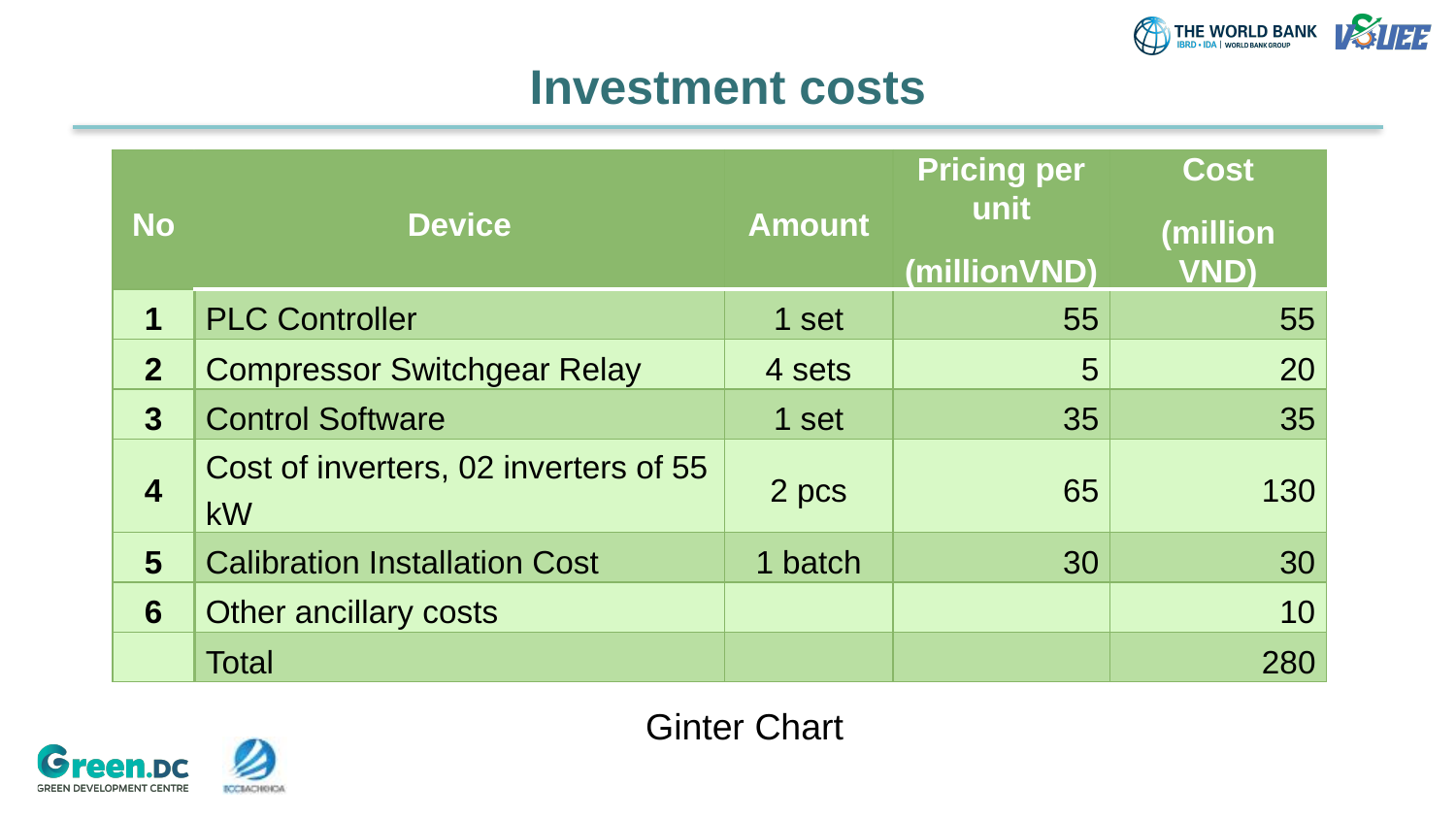

# Investment costs
| No | Device | Amount | Pricing per unit (millionVND) | Cost (million VND) |
| --- | --- | --- | --- | --- |
| 1 | PLC Controller | 1 set | 55 | 55 |
| 2 | Compressor Switchgear Relay | 4 sets | 5 | 20 |
| 3 | Control Software | 1 set | 35 | 35 |
| 4 | Cost of inverters, 02 inverters of 55 kW | 2 pcs | 65 | 130 |
| 5 | Calibration Installation Cost | 1 batch | 30 | 30 |
| 6 | Other ancillary costs |  |  | 10 |
|  | Total |  |  | 280 |
Ginter Chart